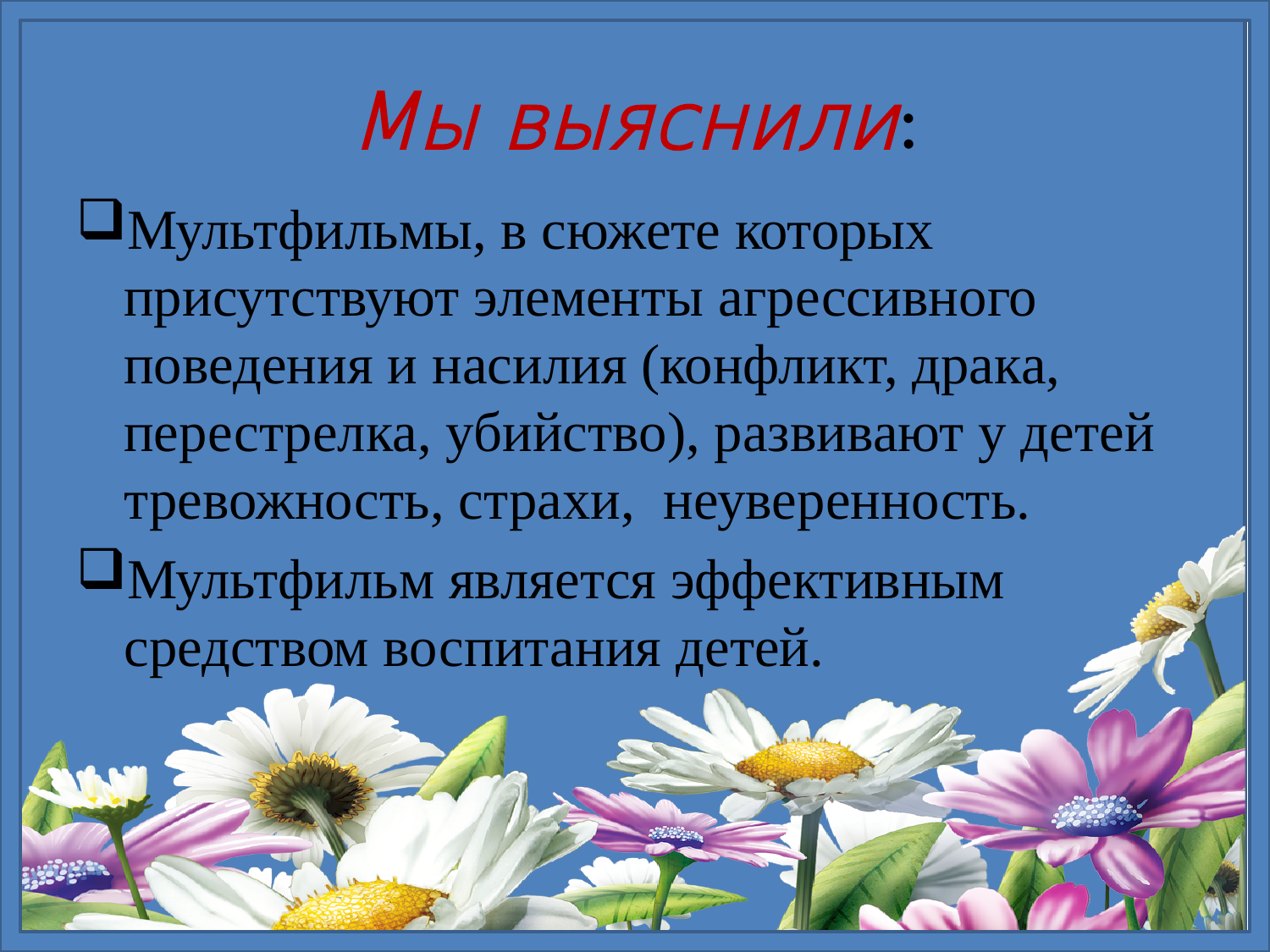

# Мы выяснили:
Мультфильмы, в сюжете которых присутствуют элементы агрессивного поведения и насилия (конфликт, драка, перестрелка, убийство), развивают у детей тревожность, страхи,  неуверенность.
Мультфильм является эффективным средством воспитания детей.